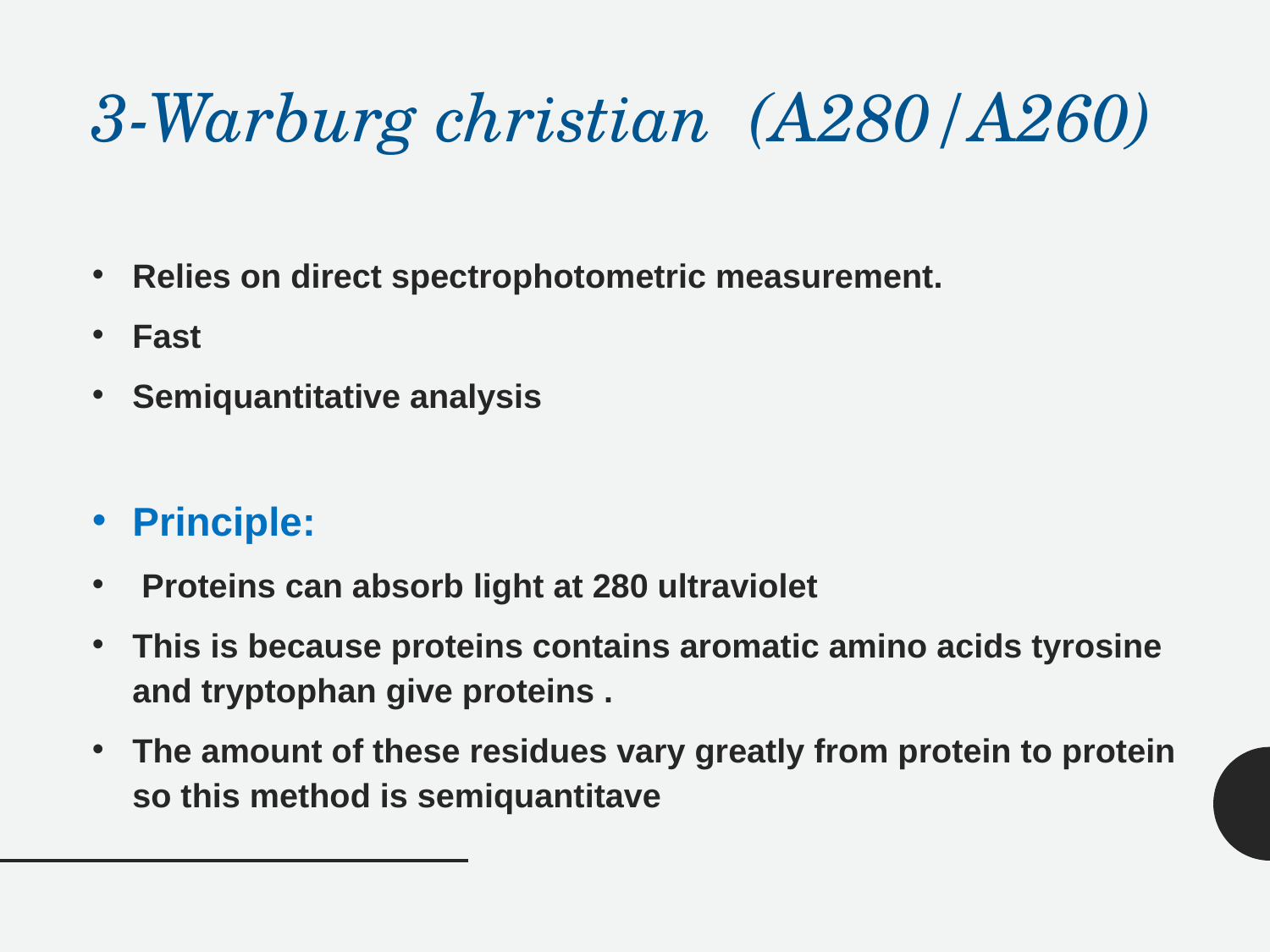

# 3-Warburg christian  (A280/A260)
Relies on direct spectrophotometric measurement.
Fast
Semiquantitative analysis

Principle:
 Proteins can absorb light at 280 ultraviolet
This is because proteins contains aromatic amino acids tyrosine and tryptophan give proteins .
The amount of these residues vary greatly from protein to protein so this method is semiquantitave